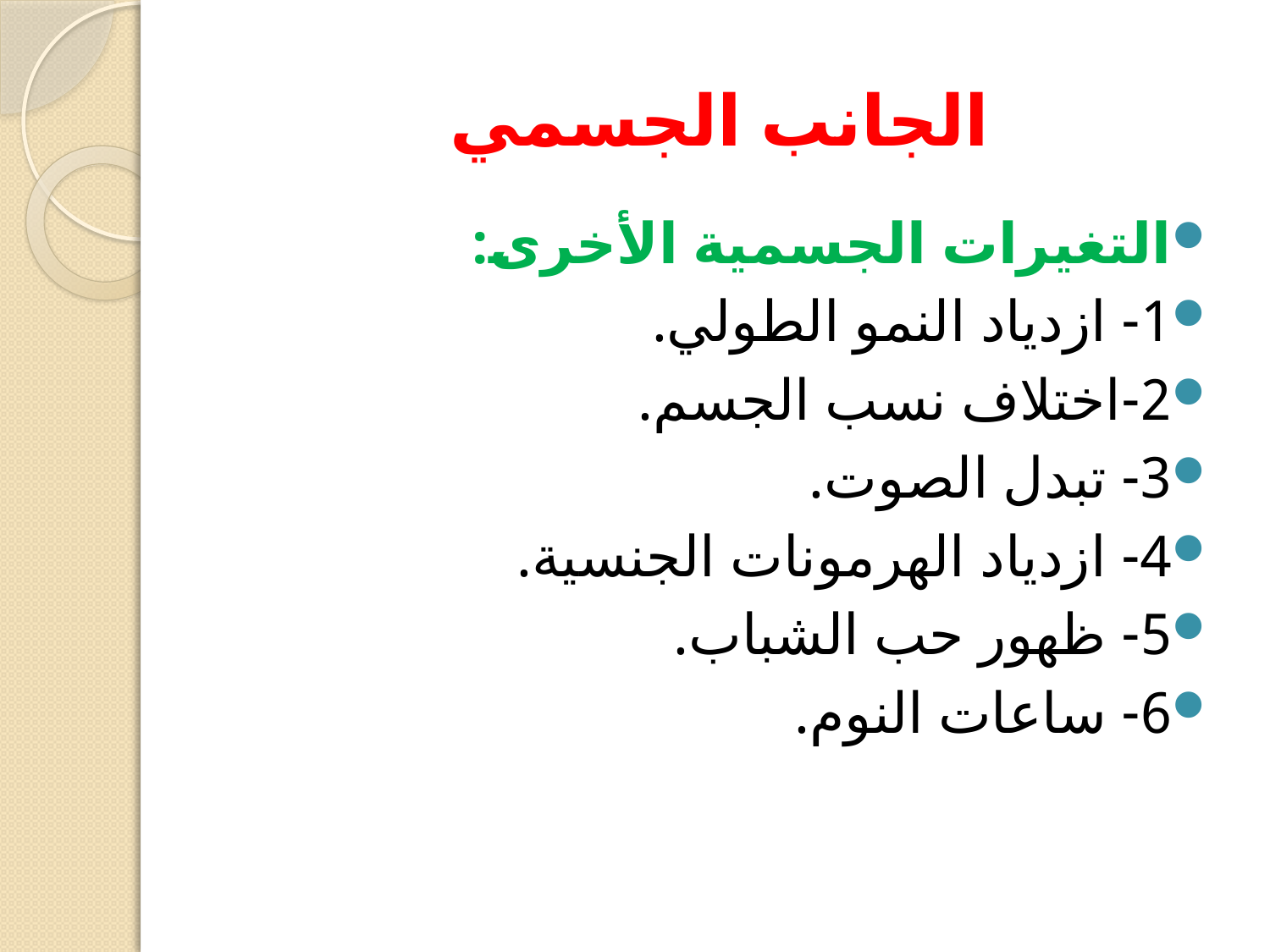

# الجانب الجسمي
التغيرات الجسمية الأخرى:
1- ازدياد النمو الطولي.
2-اختلاف نسب الجسم.
3- تبدل الصوت.
4- ازدياد الهرمونات الجنسية.
5- ظهور حب الشباب.
6- ساعات النوم.